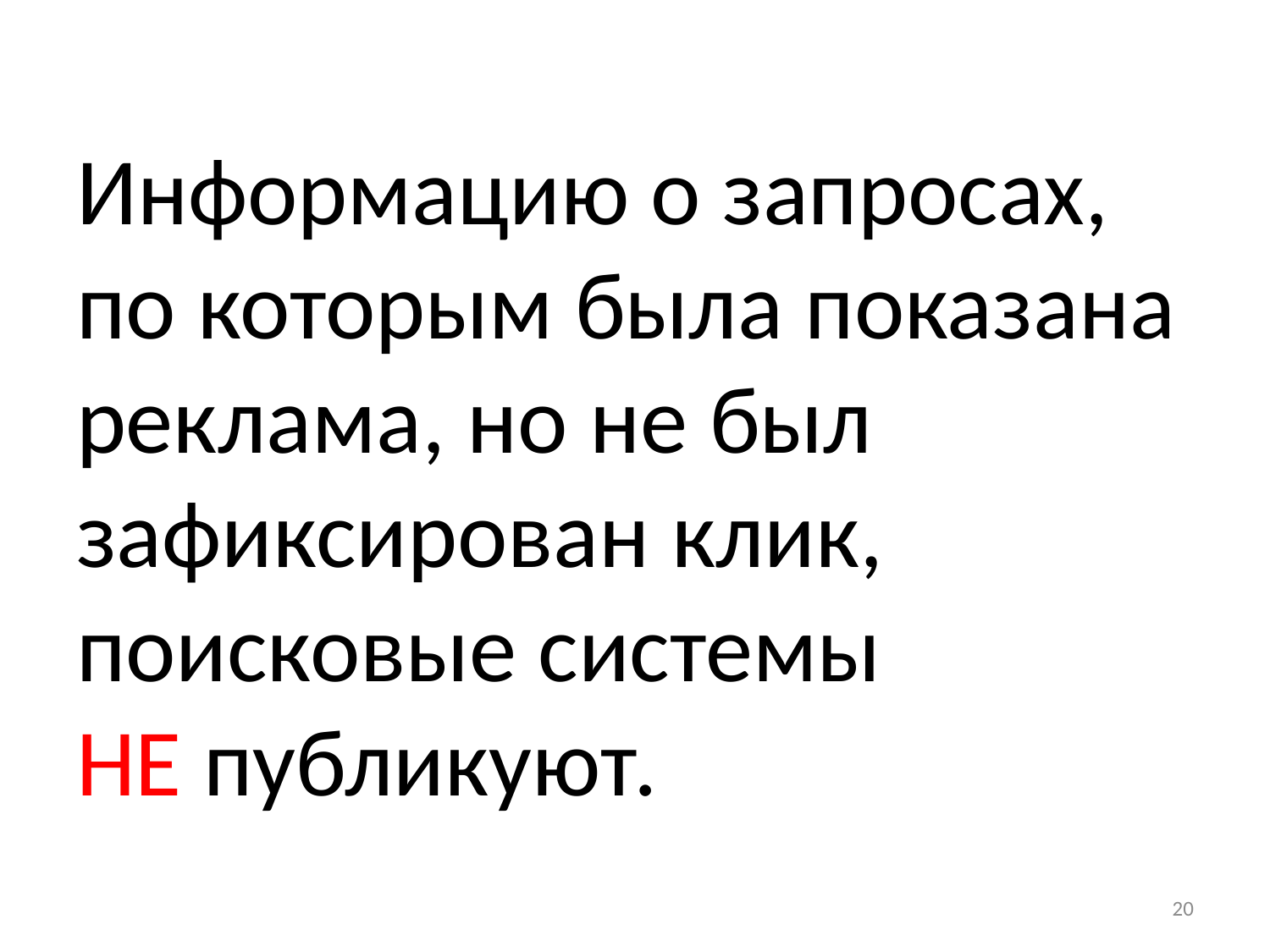

# Информацию о запросах, по которым была показана реклама, но не был зафиксирован клик, поисковые системы НЕ публикуют.
20